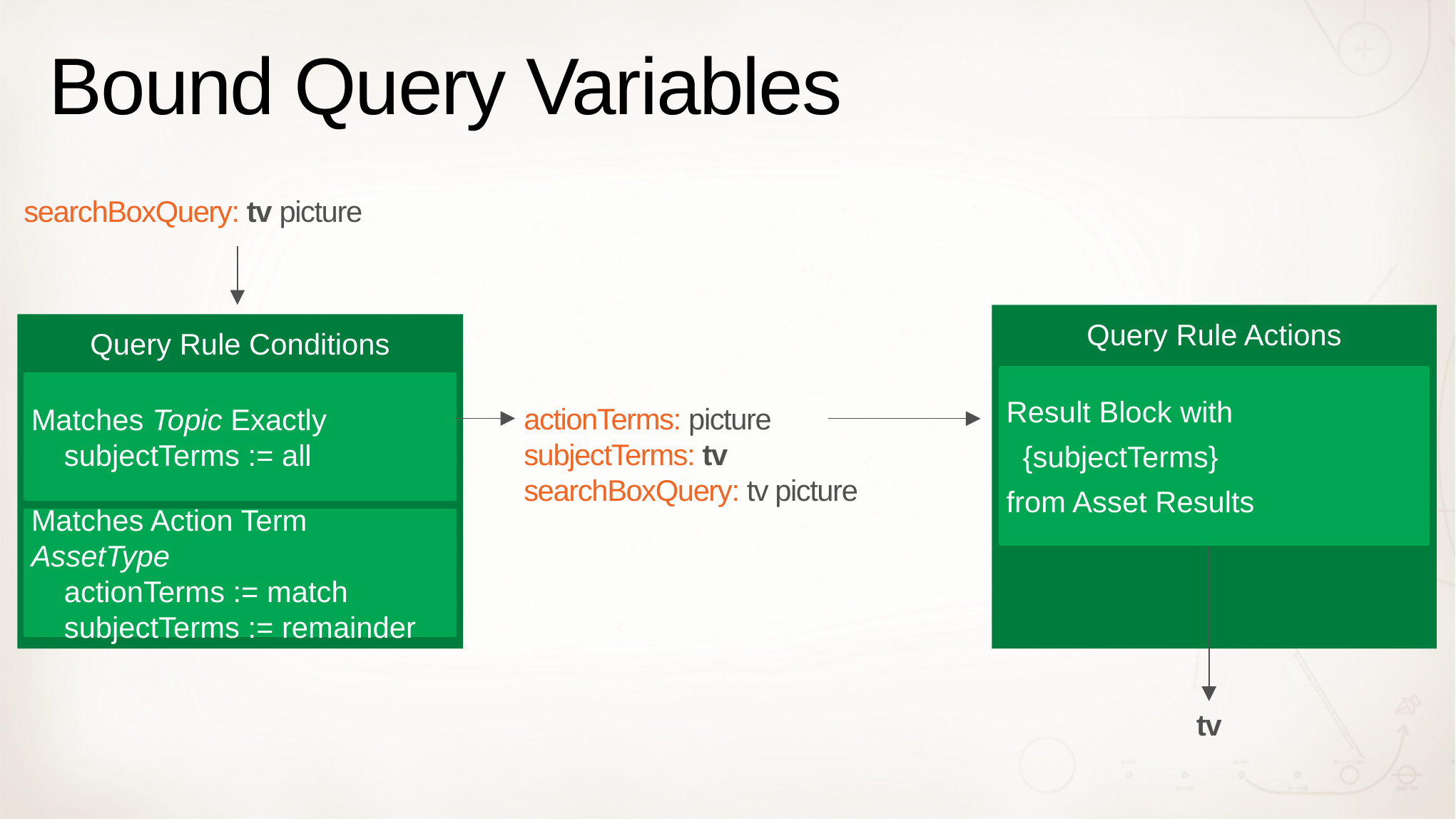

# Bound Query Variables
searchBoxQuery: tv picture
Query Rule Actions

Query Rule Conditions

Result Block with
  {subjectTerms}
from Asset Results
Matches Topic Exactly
    subjectTerms := all
actionTerms: picture
subjectTerms: tv
searchBoxQuery: tv picture
Matches Action Term AssetType
    actionTerms := match
    subjectTerms := remainder
tv